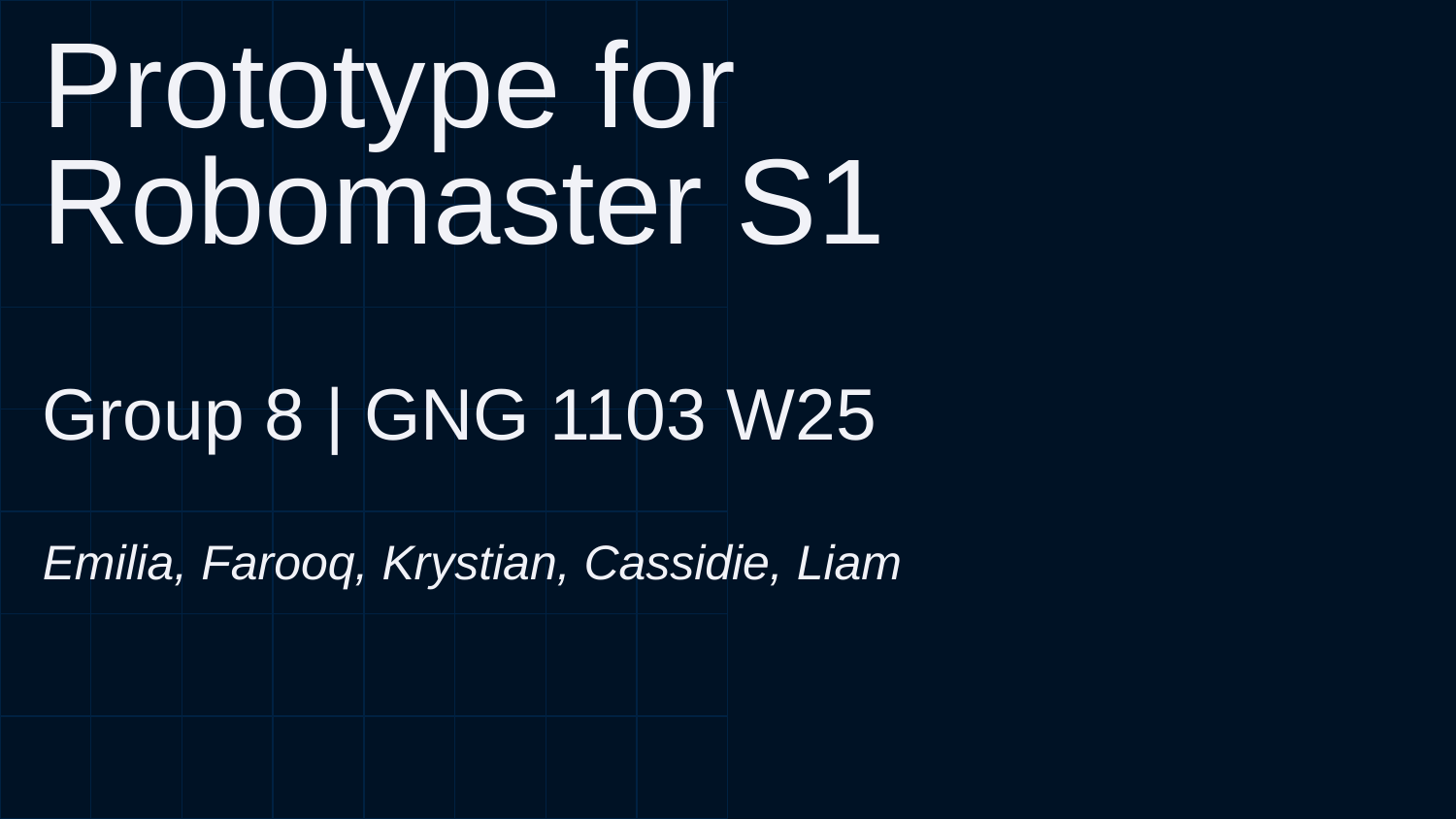

# Prototype for Robomaster S1

Group 8 | GNG 1103 W25

Emilia, Farooq, Krystian, Cassidie, Liam